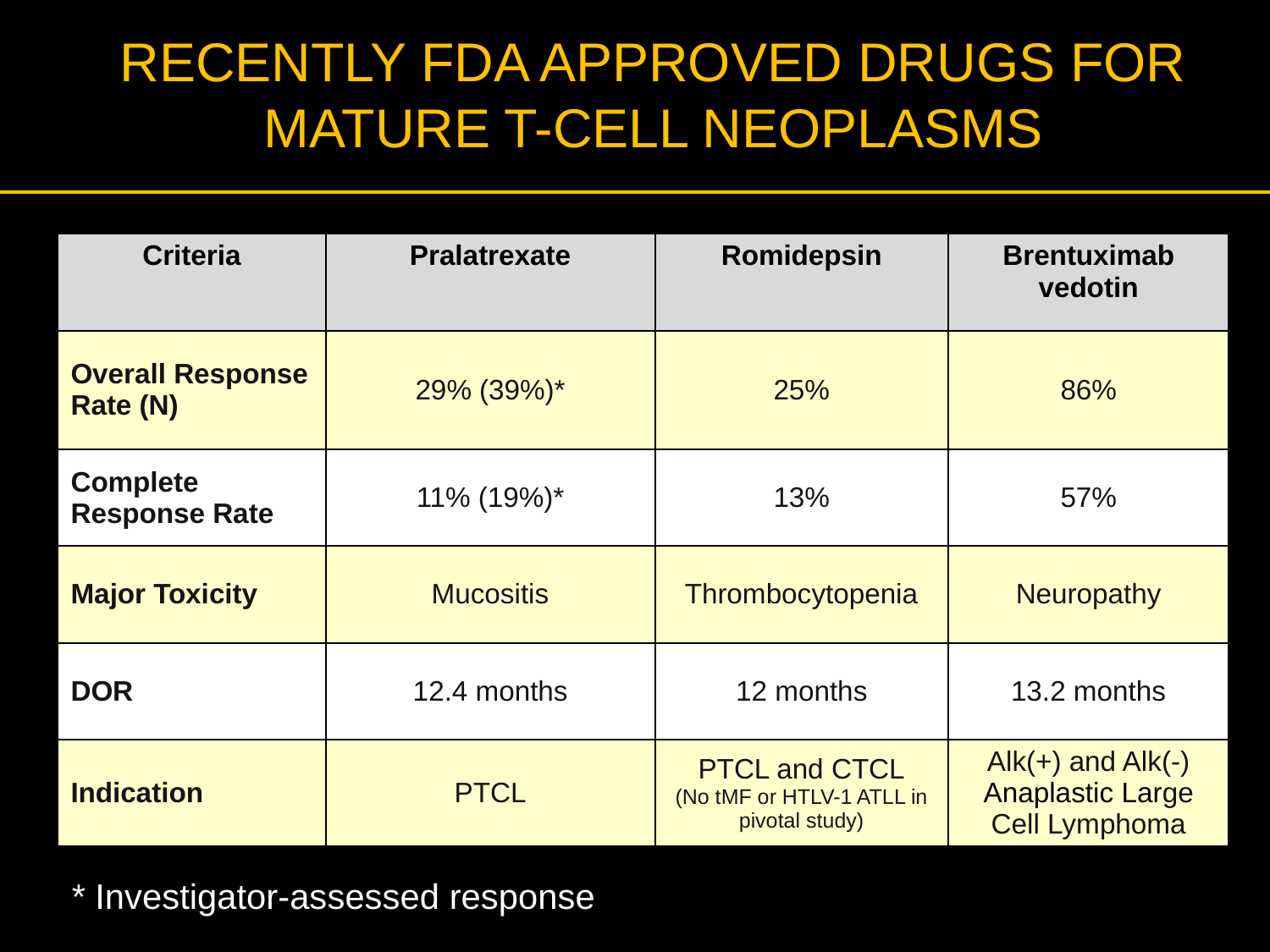

# Recently FDA Approved Drugs for Mature T-Cell Neoplasms
| Criteria | Pralatrexate | Romidepsin | Brentuximab vedotin |
| --- | --- | --- | --- |
| Overall Response Rate (N) | 29% (39%)\* | 25% | 86% |
| Complete Response Rate | 11% (19%)\* | 13% | 57% |
| Major Toxicity | Mucositis | Thrombocytopenia | Neuropathy |
| DOR | 12.4 months | 12 months | 13.2 months |
| Indication | PTCL | PTCL and CTCL (No tMF or HTLV-1 ATLL in pivotal study) | Alk(+) and Alk(-) Anaplastic Large Cell Lymphoma |
* Investigator-assessed response